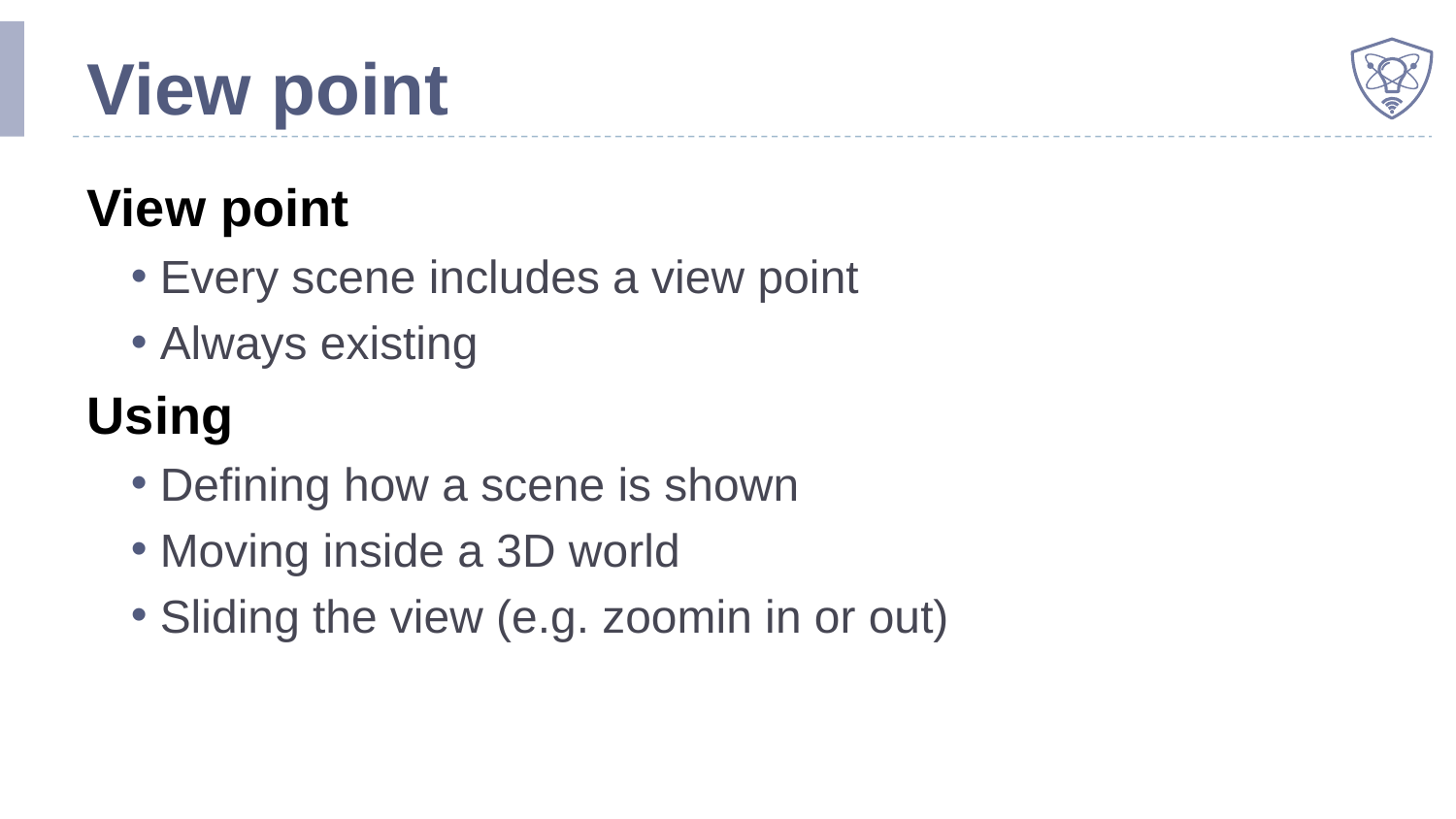

# View point
View point
Every scene includes a view point
Always existing
Using
Defining how a scene is shown
Moving inside a 3D world
Sliding the view (e.g. zoomin in or out)